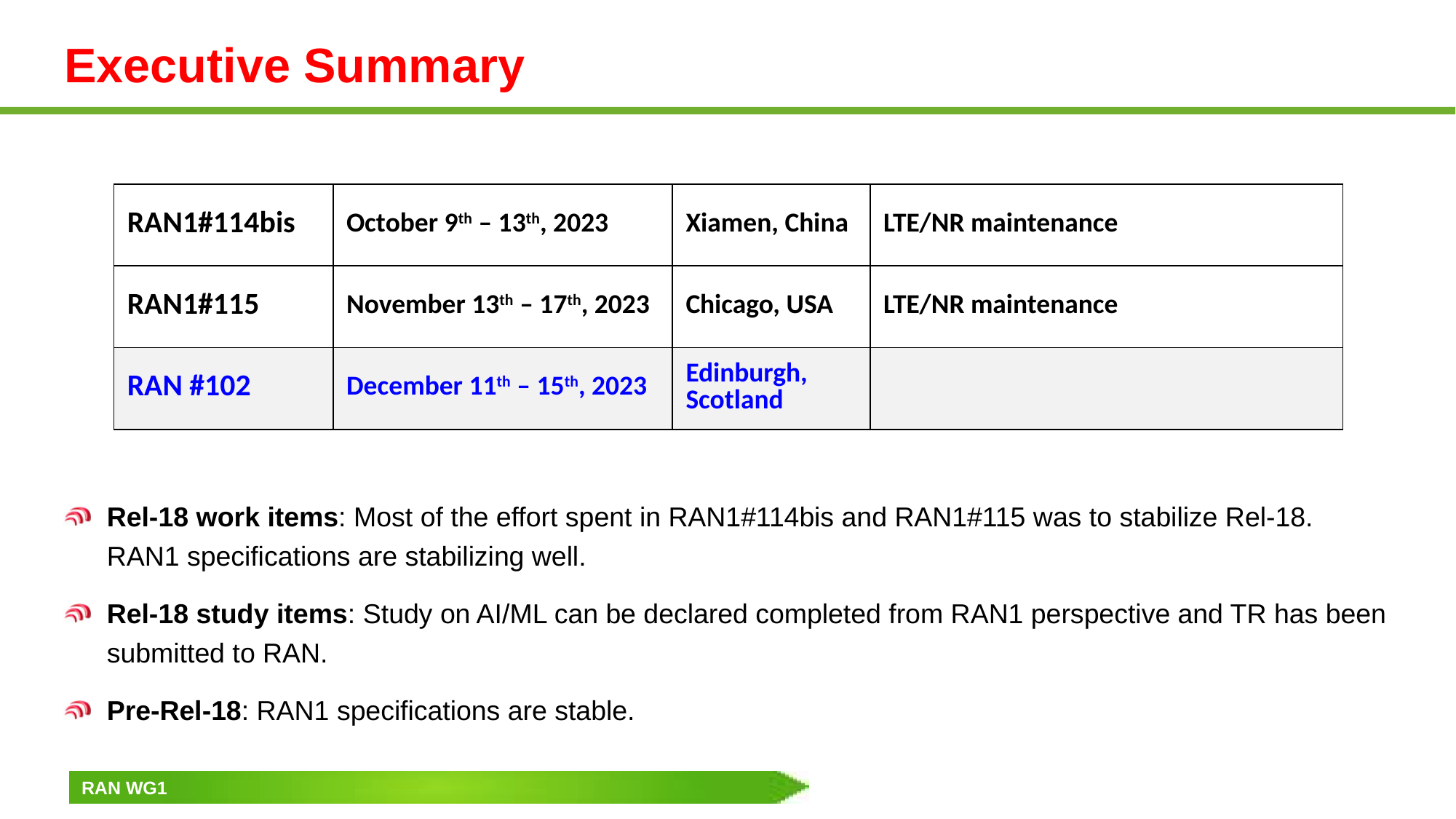

# Executive Summary
| RAN1#114bis | October 9th – 13th, 2023 | Xiamen, China | LTE/NR maintenance |
| --- | --- | --- | --- |
| RAN1#115 | November 13th – 17th, 2023 | Chicago, USA | LTE/NR maintenance |
| RAN #102 | December 11th – 15th, 2023 | Edinburgh, Scotland |  |
Rel-18 work items: Most of the effort spent in RAN1#114bis and RAN1#115 was to stabilize Rel-18. RAN1 specifications are stabilizing well.
Rel-18 study items: Study on AI/ML can be declared completed from RAN1 perspective and TR has been submitted to RAN.
Pre-Rel-18: RAN1 specifications are stable.